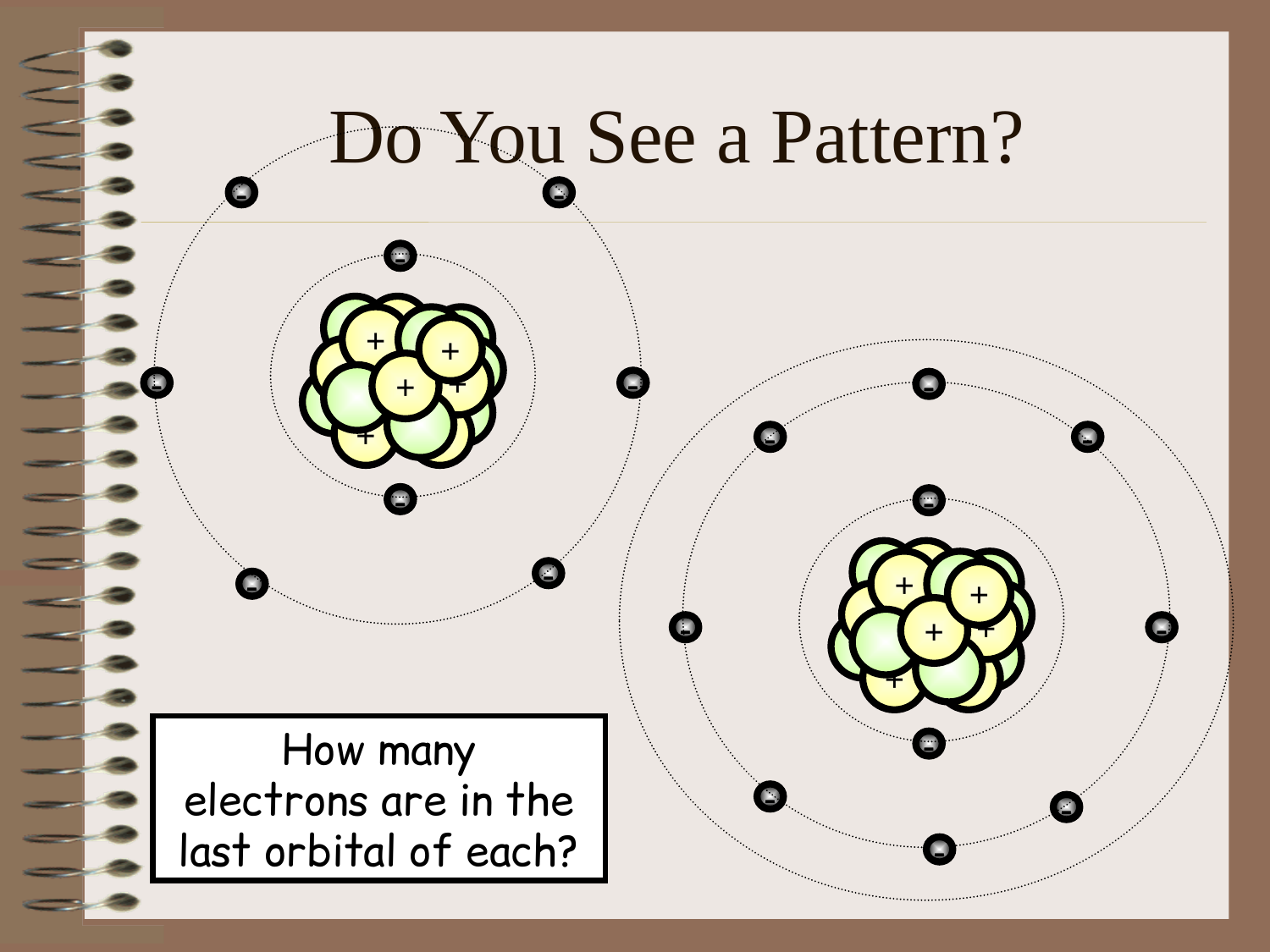

# Do You See a Pattern?

-
-
-

+
+

+
+

+
+

-

-
-

+
+
-
-
-
-

+
+

+
+

-
+
-
+

-

-

+
+
How many
electrons are in the last orbital of each?
-
-
-
-